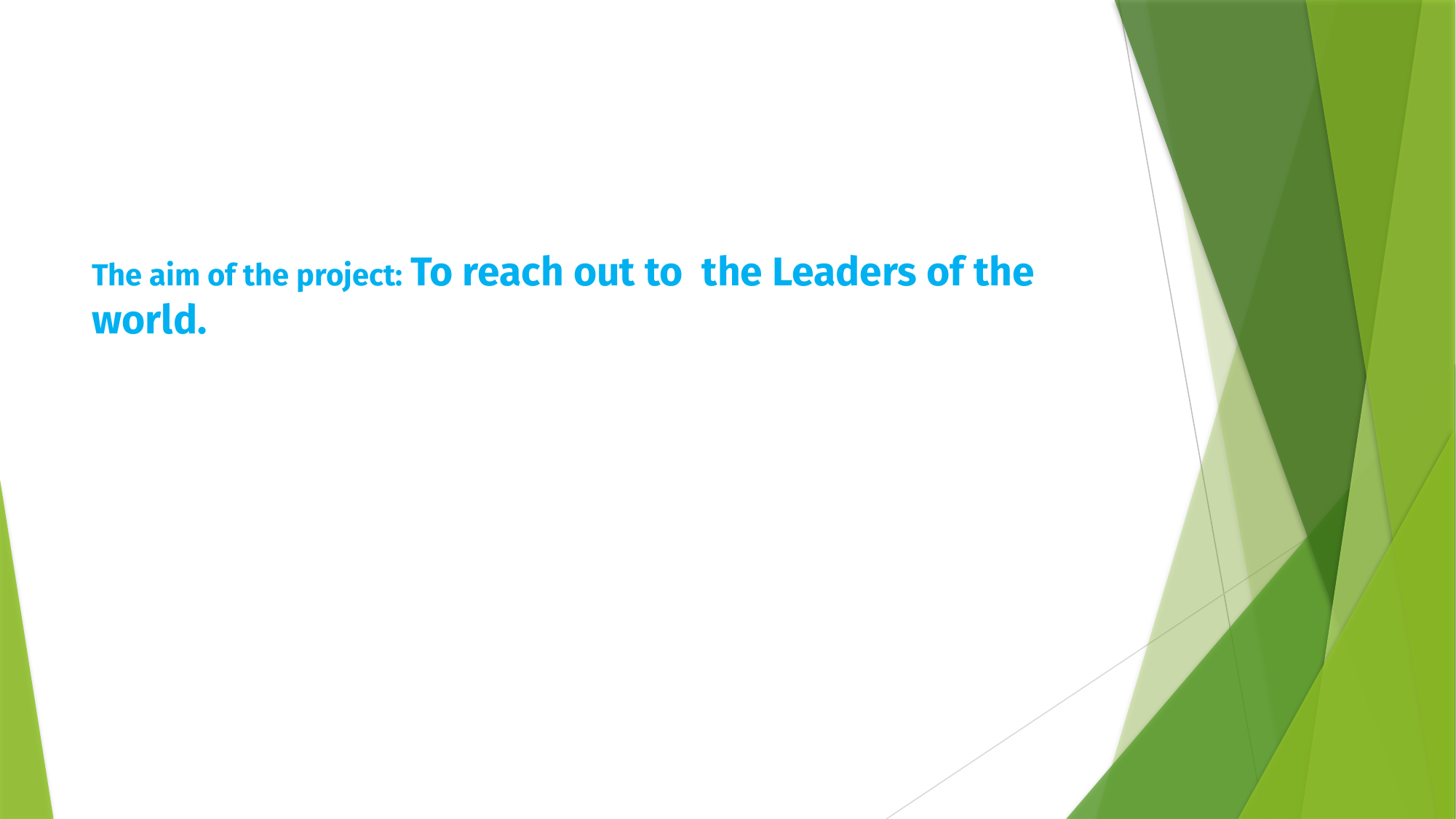

# The aim of the project: To reach out to  the Leaders of the world.